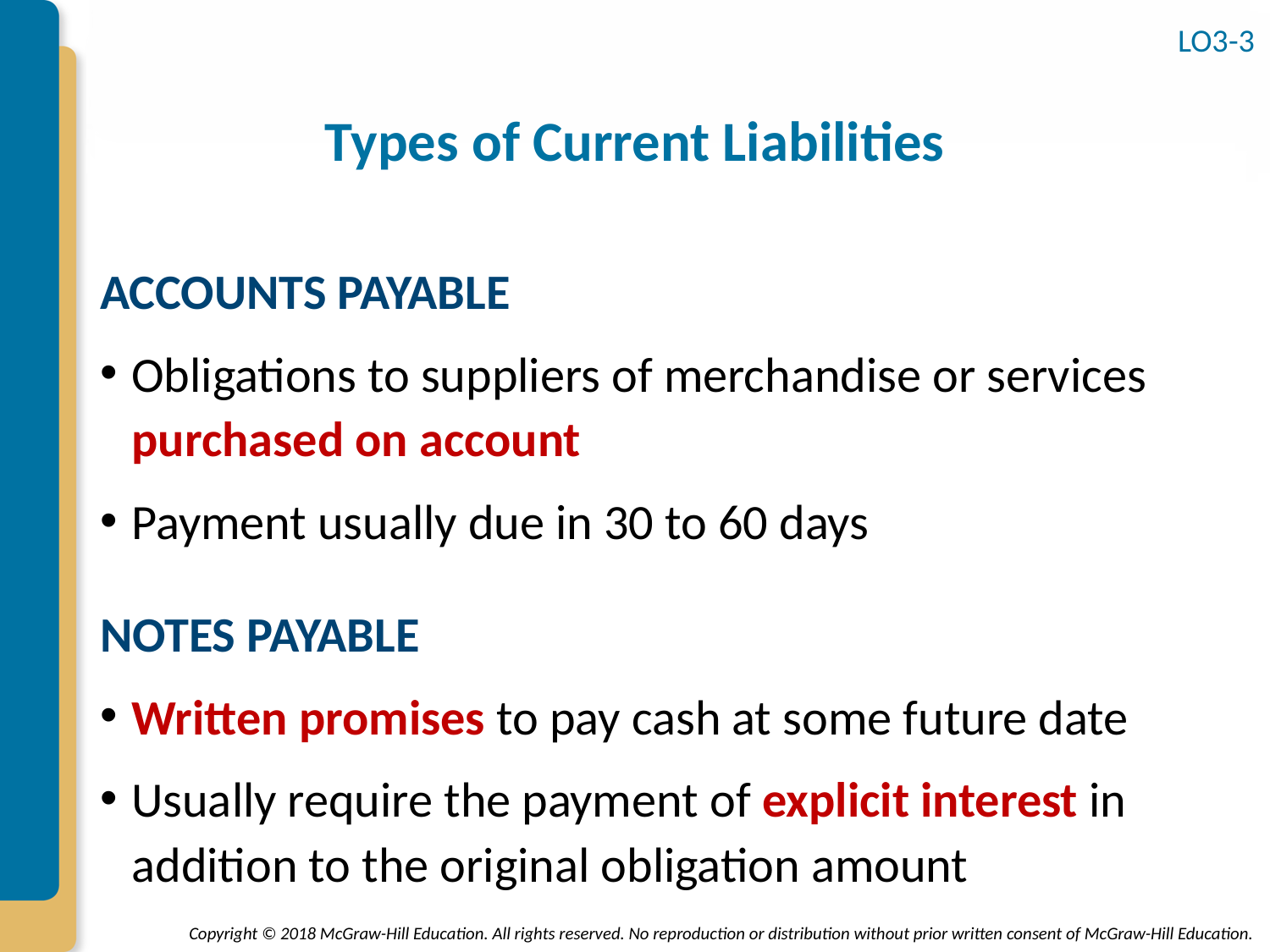

LO3-3
# Types of Current Liabilities
ACCOUNTS PAYABLE
Obligations to suppliers of merchandise or services purchased on account
Payment usually due in 30 to 60 days
NOTES PAYABLE
Written promises to pay cash at some future date
Usually require the payment of explicit interest in addition to the original obligation amount